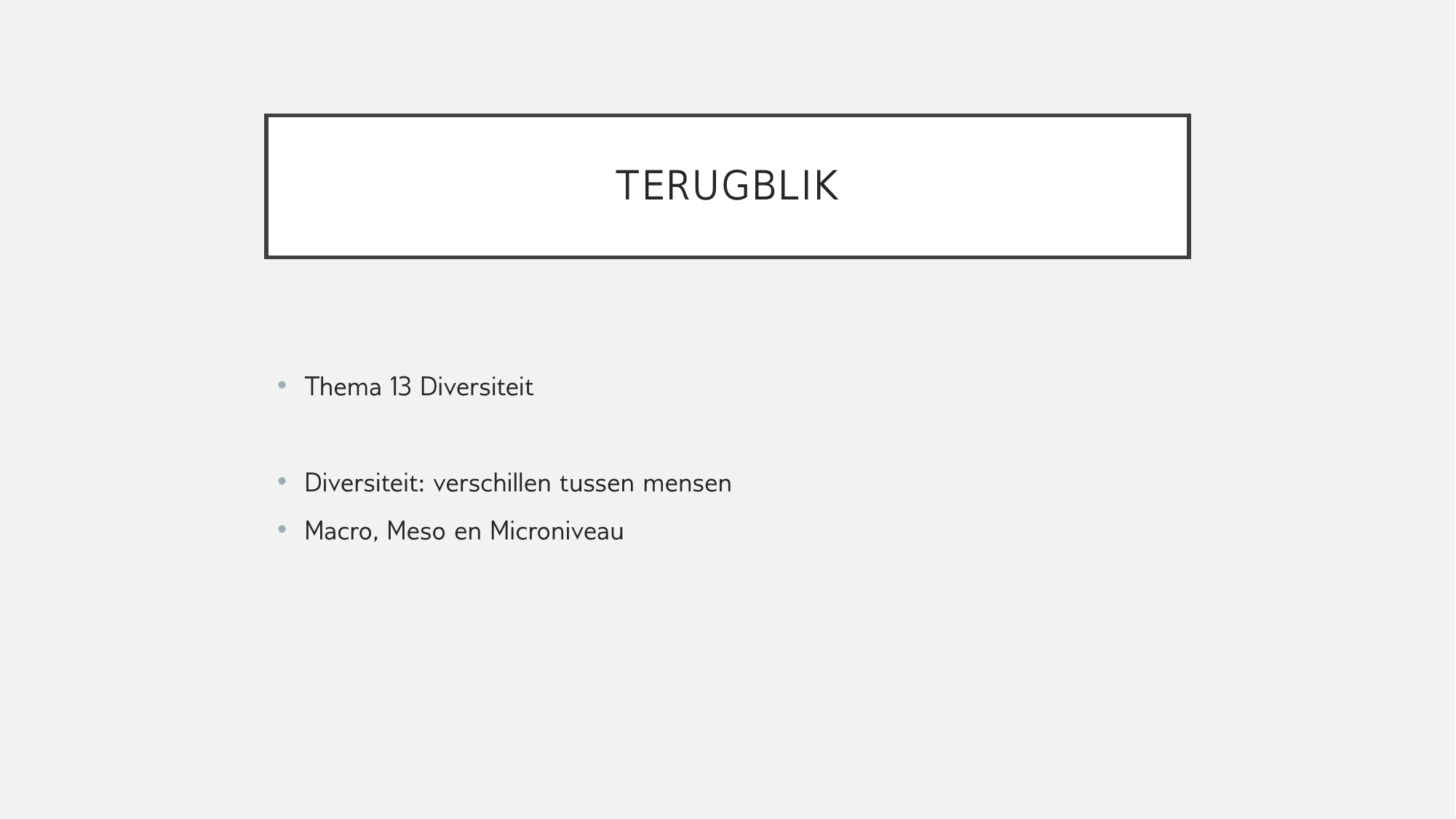

# terugblik

Thema 13 Diversiteit

Diversiteit: verschillen tussen mensen
Macro, Meso en Microniveau